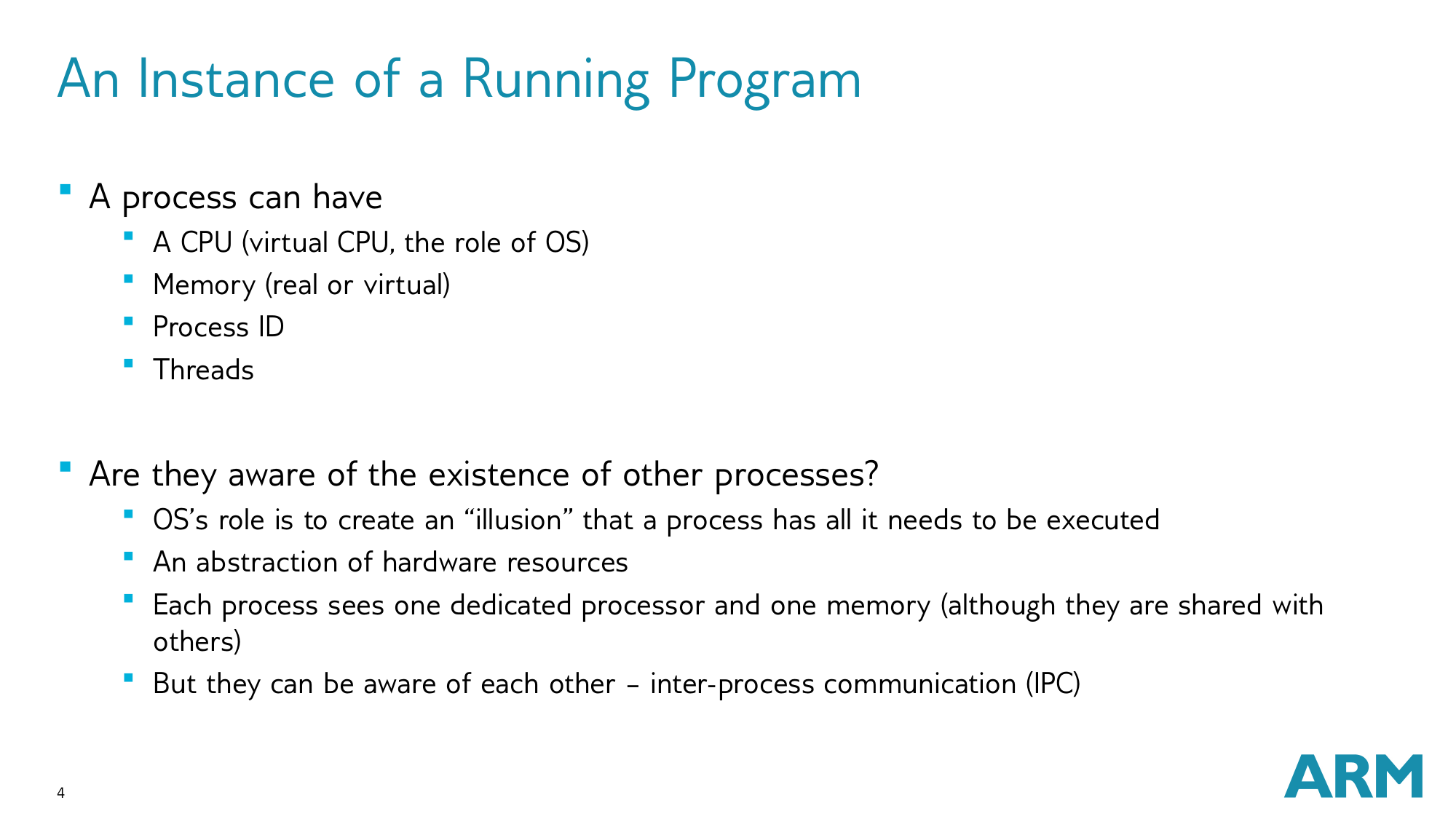

# An Instance of a Running Program
A process can have
A CPU (virtual CPU, the role of OS)
Memory (real or virtual)
Process ID
Threads

Are they aware of the existence of other processes?
OS’s role is to create an “illusion” that a process has all it needs to be executed
An abstraction of hardware resources
Each process sees one dedicated processor and one memory (although they are shared with others)
But they can be aware of each other – inter-process communication (IPC)